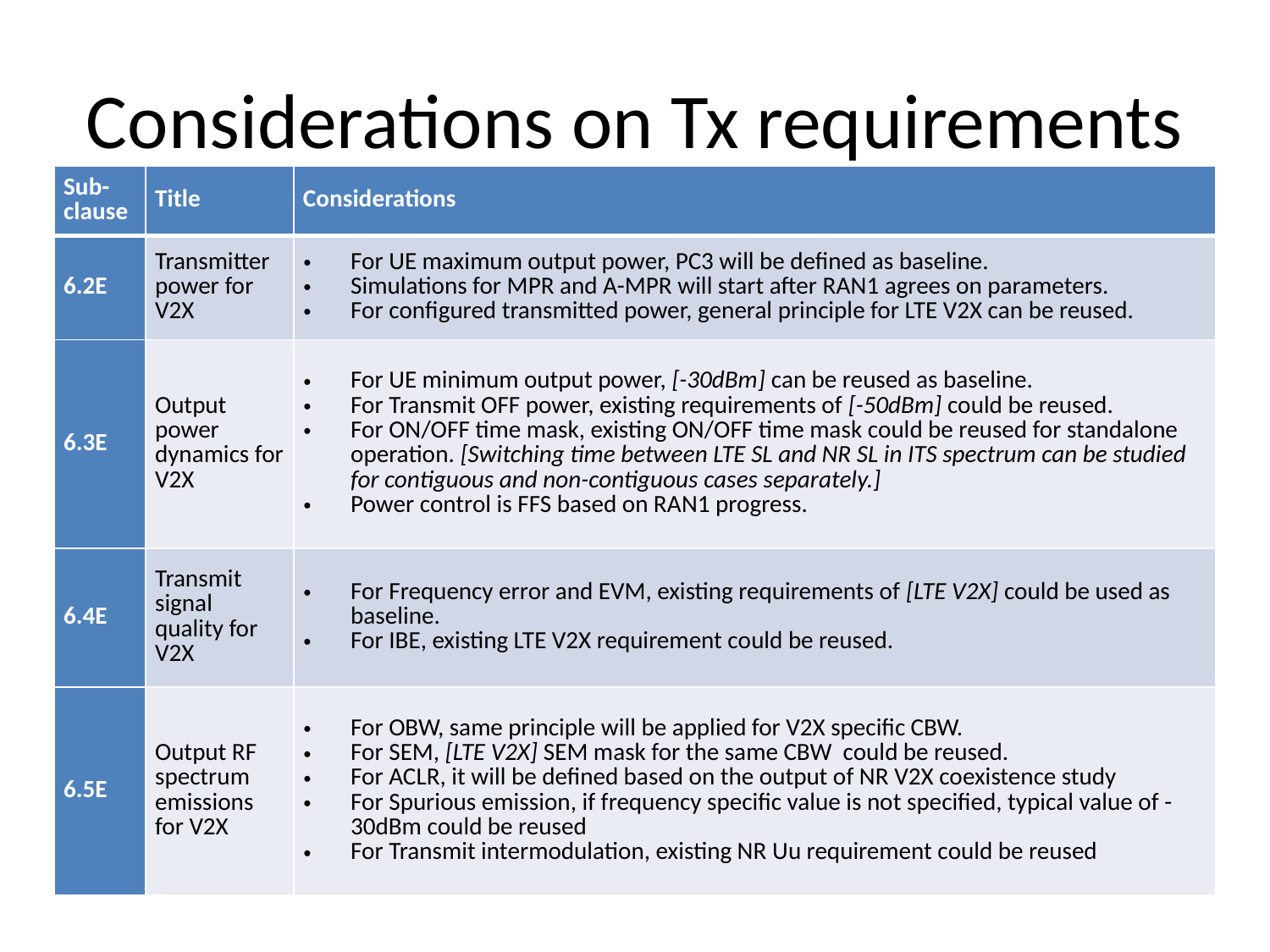

# Considerations on Tx requirements
| Sub- clause | Title | Considerations |
| --- | --- | --- |
| 6.2E | Transmitter power for V2X | For UE maximum output power, PC3 will be defined as baseline. Simulations for MPR and A-MPR will start after RAN1 agrees on parameters. For configured transmitted power, general principle for LTE V2X can be reused. |
| 6.3E | Output power dynamics for V2X | For UE minimum output power, [-30dBm] can be reused as baseline. For Transmit OFF power, existing requirements of [-50dBm] could be reused. For ON/OFF time mask, existing ON/OFF time mask could be reused for standalone operation. [Switching time between LTE SL and NR SL in ITS spectrum can be studied for contiguous and non-contiguous cases separately.] Power control is FFS based on RAN1 progress. |
| 6.4E | Transmit signal quality for V2X | For Frequency error and EVM, existing requirements of [LTE V2X] could be used as baseline. For IBE, existing LTE V2X requirement could be reused. |
| 6.5E | Output RF spectrum emissions for V2X | For OBW, same principle will be applied for V2X specific CBW. For SEM, [LTE V2X] SEM mask for the same CBW could be reused. For ACLR, it will be defined based on the output of NR V2X coexistence study For Spurious emission, if frequency specific value is not specified, typical value of -30dBm could be reused For Transmit intermodulation, existing NR Uu requirement could be reused |